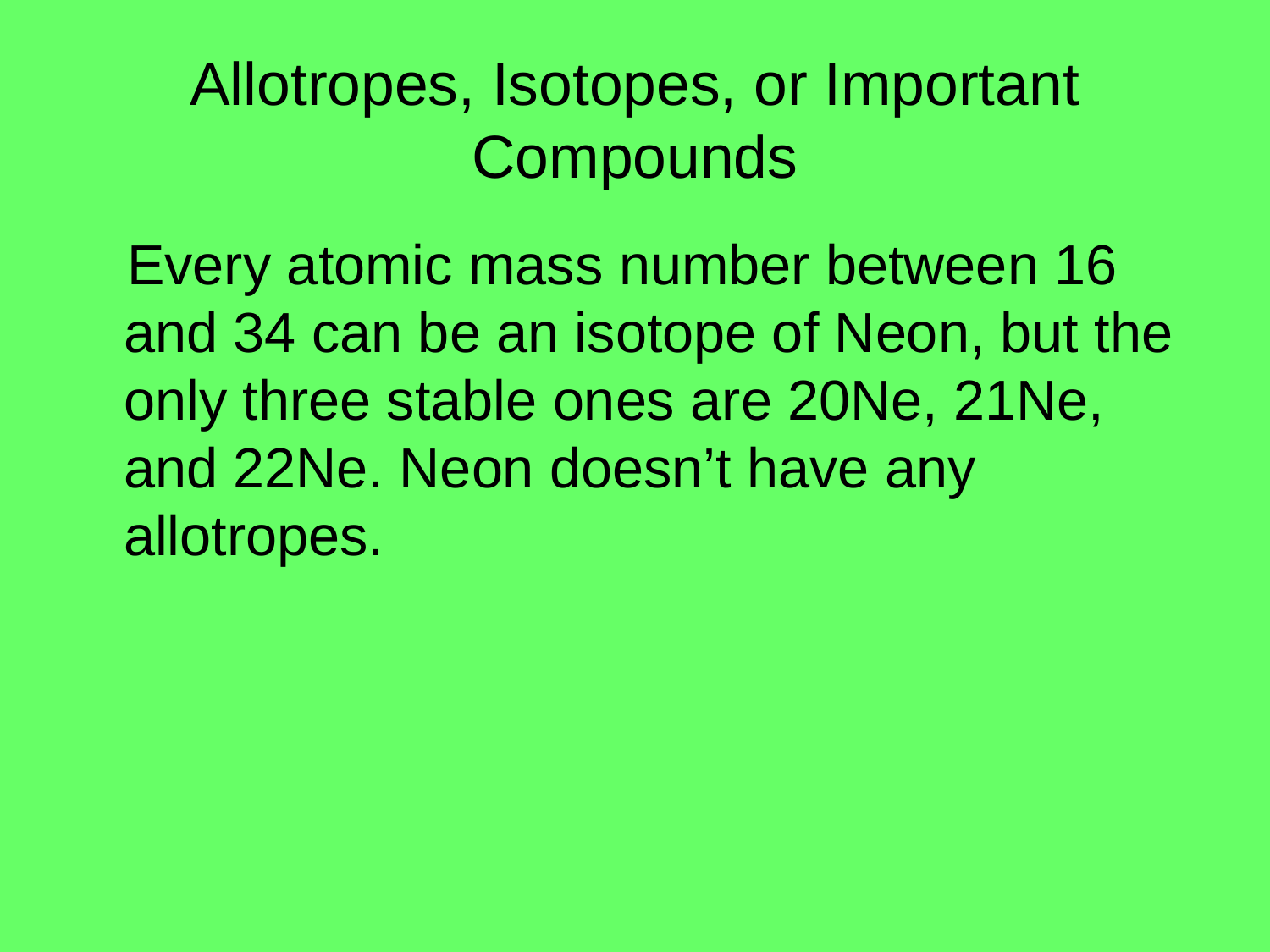

# Allotropes, Isotopes, or Important Compounds
    Every atomic mass number between 16 and 34 can be an isotope of Neon, but the only three stable ones are 20Ne, 21Ne, and 22Ne. Neon doesn’t have any allotropes.